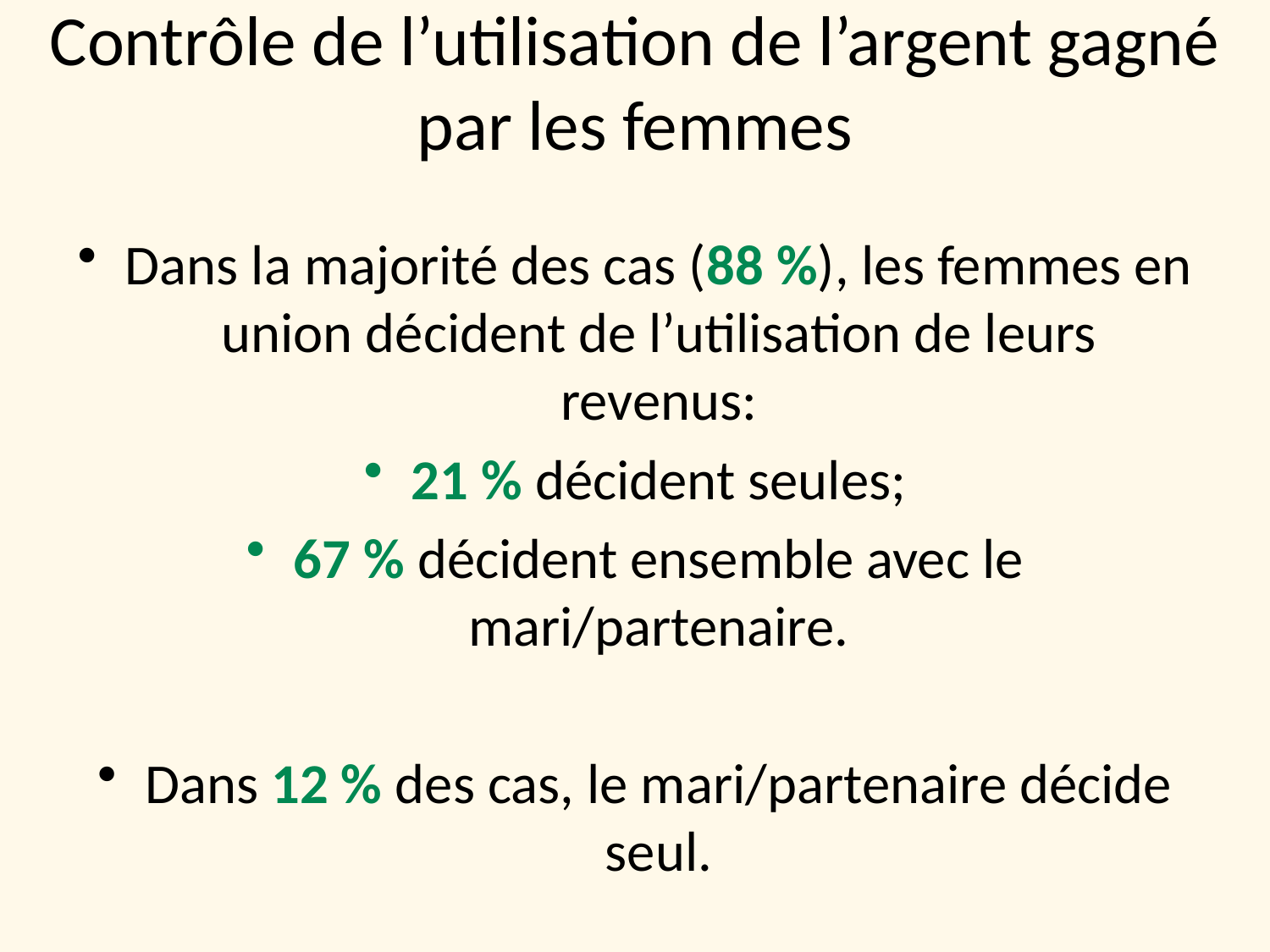

# Contrôle de l’utilisation de l’argent gagné par les femmes
Dans la majorité des cas (88 %), les femmes en union décident de l’utilisation de leurs revenus:
21 % décident seules;
67 % décident ensemble avec le mari/partenaire.

Dans 12 % des cas, le mari/partenaire décide seul.